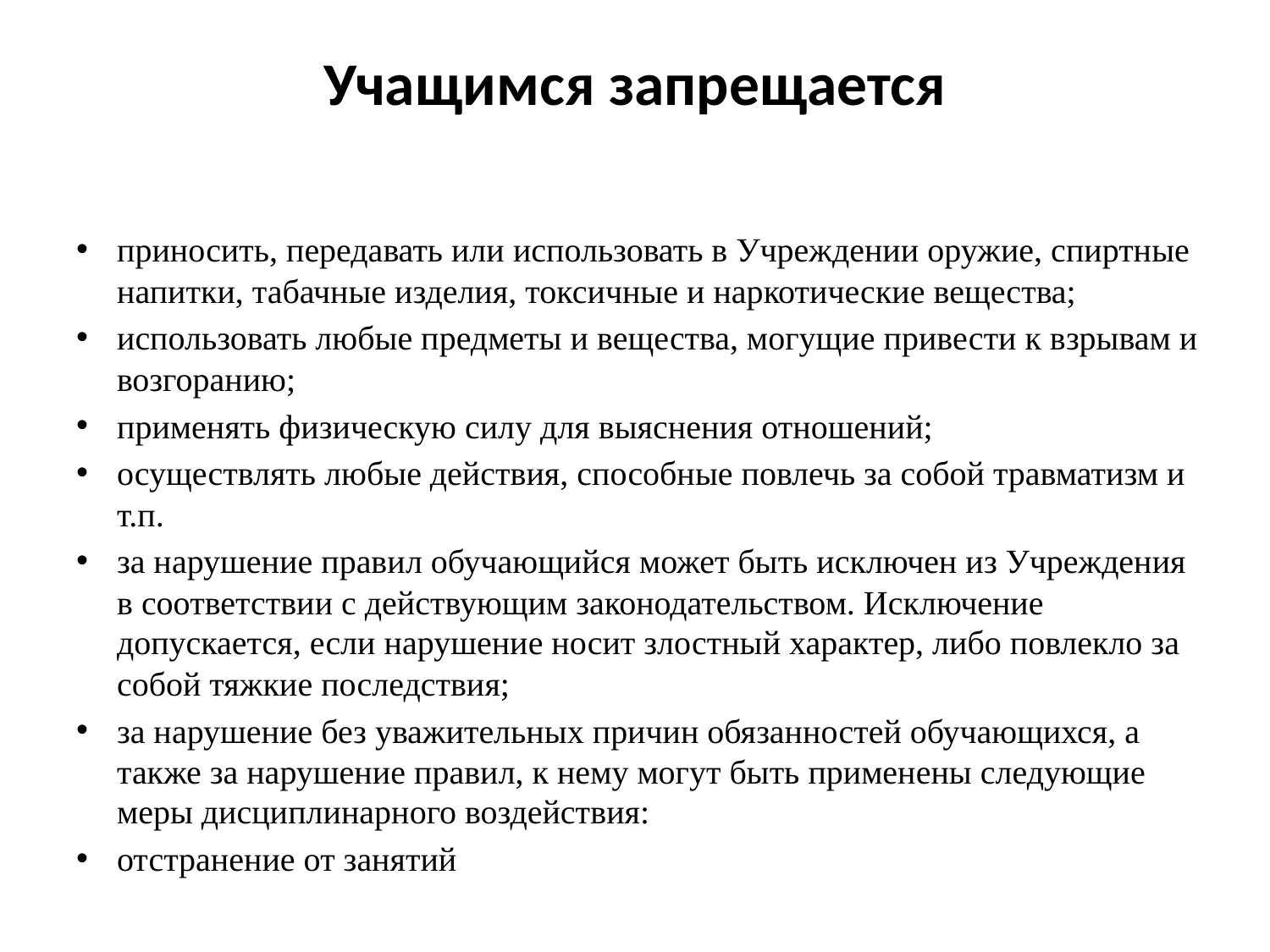

# Учащимся запрещается
приносить, передавать или использовать в Учреждении оружие, спиртные напитки, табачные изделия, токсичные и наркотические вещества;
использовать любые предметы и вещества, могущие привести к взрывам и возгоранию;
применять физическую силу для выяснения отношений;
осуществлять любые действия, способные повлечь за собой травматизм и т.п.
за нарушение правил обучающийся может быть исключен из Учреждения в соответствии с действующим законодательством. Исключение допускается, если нарушение носит злостный характер, либо повлекло за собой тяжкие последствия;
за нарушение без уважительных причин обязанностей обучающихся, а также за нарушение правил, к нему могут быть применены следующие меры дисциплинарного воздействия:
отстранение от занятий